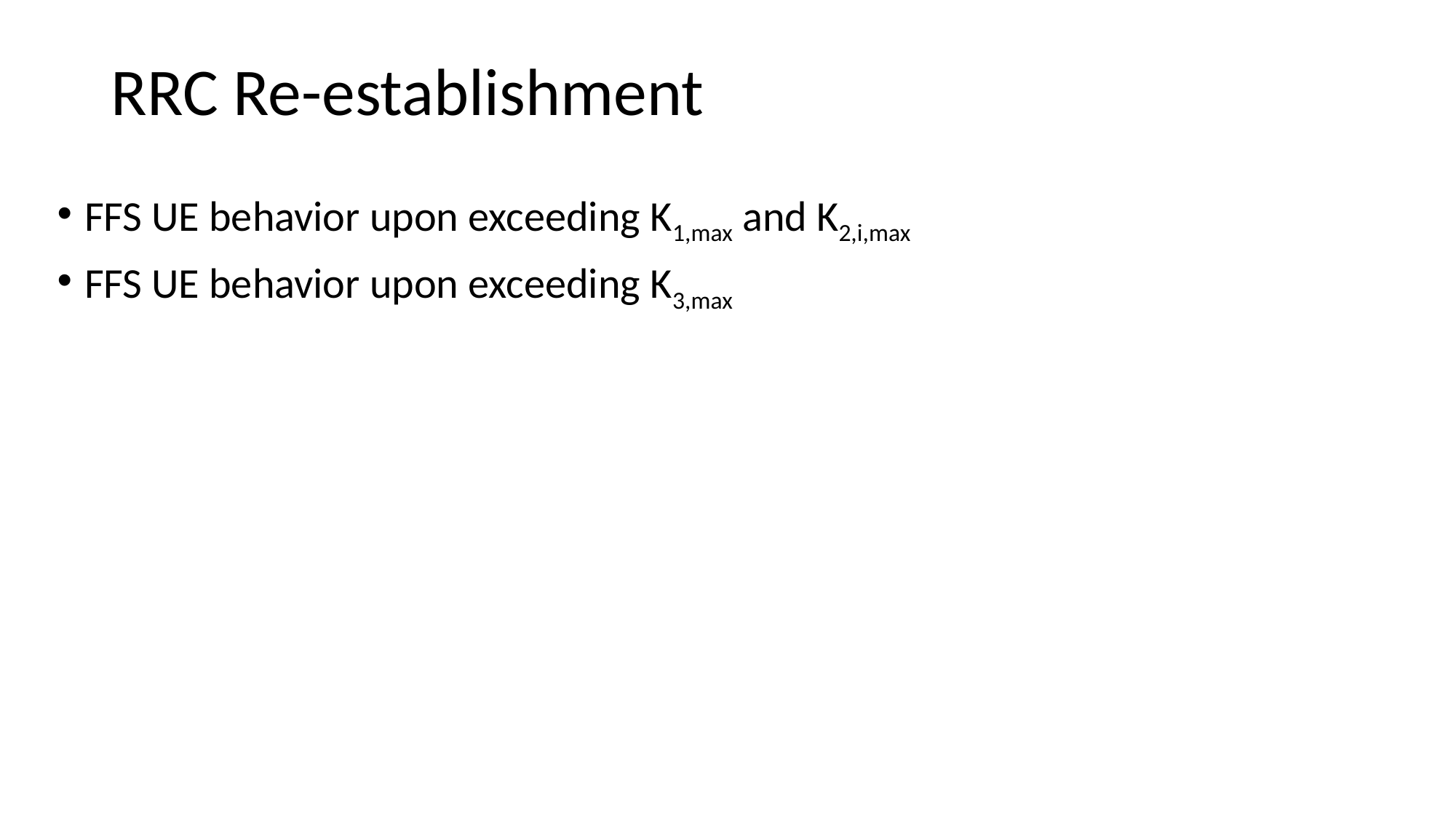

# RRC Re-establishment
FFS UE behavior upon exceeding K1,max and K2,i,max
FFS UE behavior upon exceeding K3,max